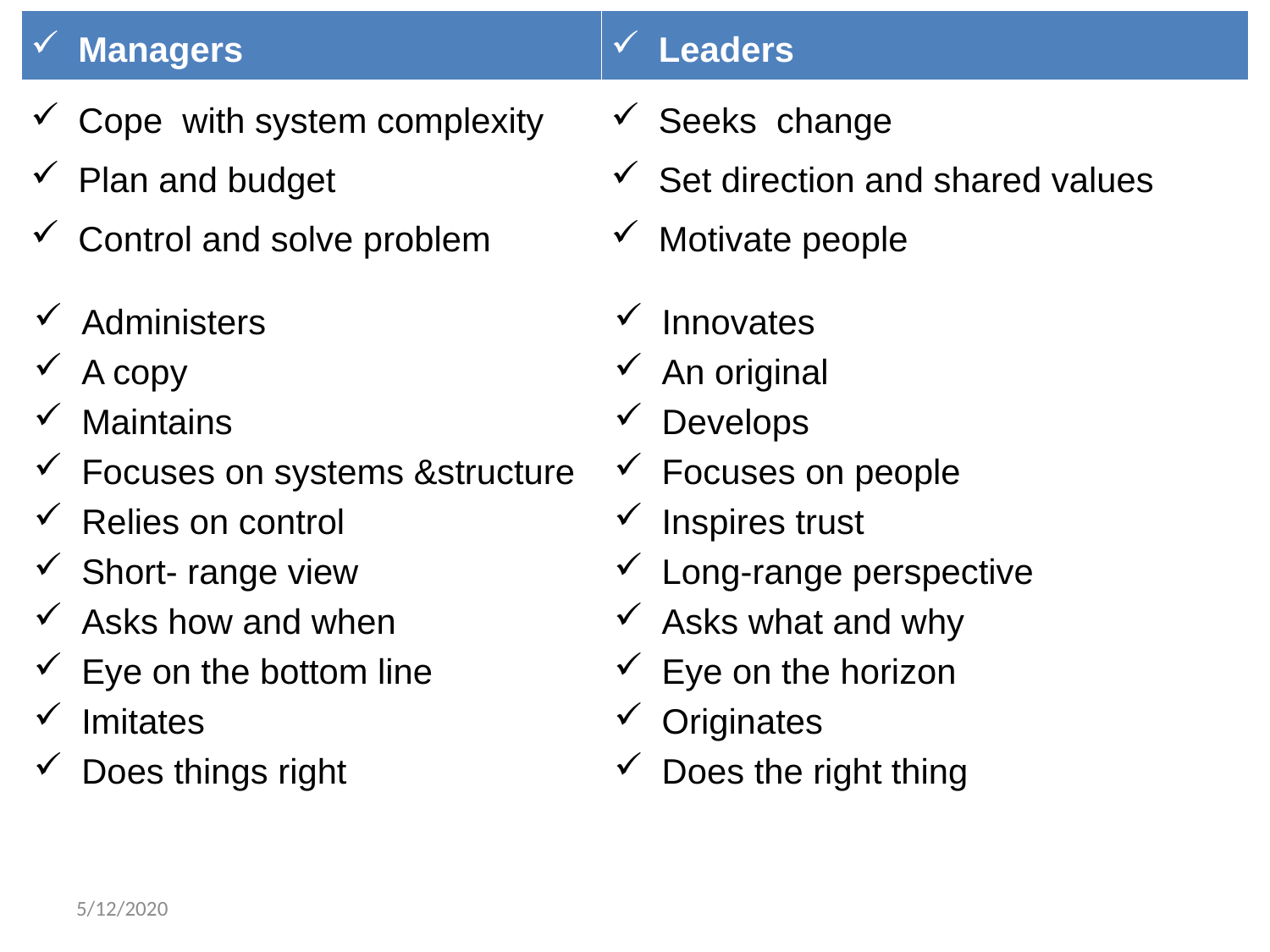

| Managers | Leaders |
| --- | --- |
| Cope with system complexity Plan and budget Control and solve problem | Seeks change Set direction and shared values Motivate people |
| Administers A copy Maintains Focuses on systems &structure Relies on control Short- range view Asks how and when Eye on the bottom line Imitates Does things right | Innovates An original Develops Focuses on people Inspires trust Long-range perspective Asks what and why Eye on the horizon Originates Does the right thing |

5/12/2020
Dawit
20